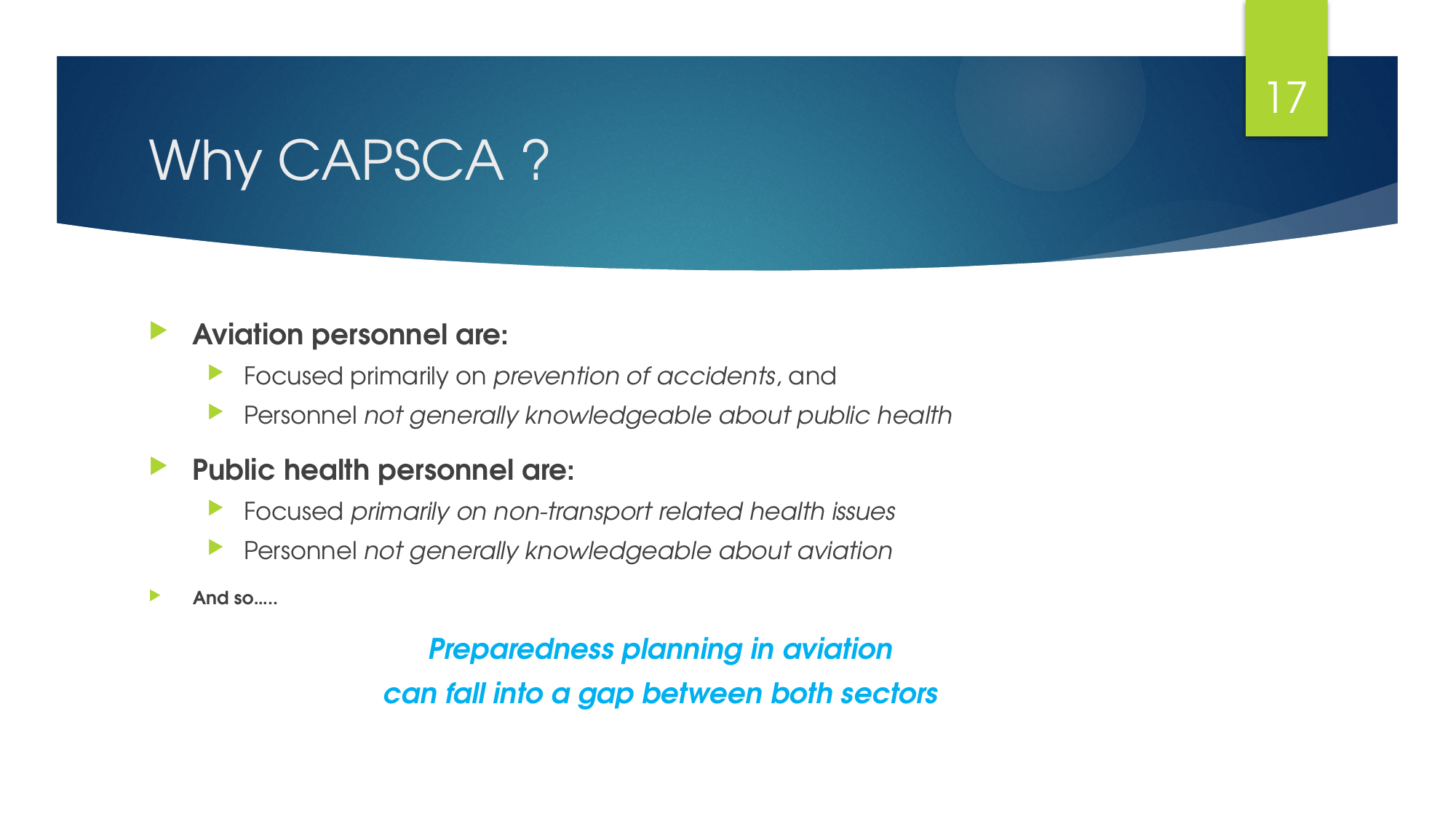

17
# Why CAPSCA ?
Aviation personnel are:
Focused primarily on prevention of accidents, and
Personnel not generally knowledgeable about public health
Public health personnel are:
Focused primarily on non-transport related health issues
Personnel not generally knowledgeable about aviation
And so…..
Preparedness planning in aviation
can fall into a gap between both sectors